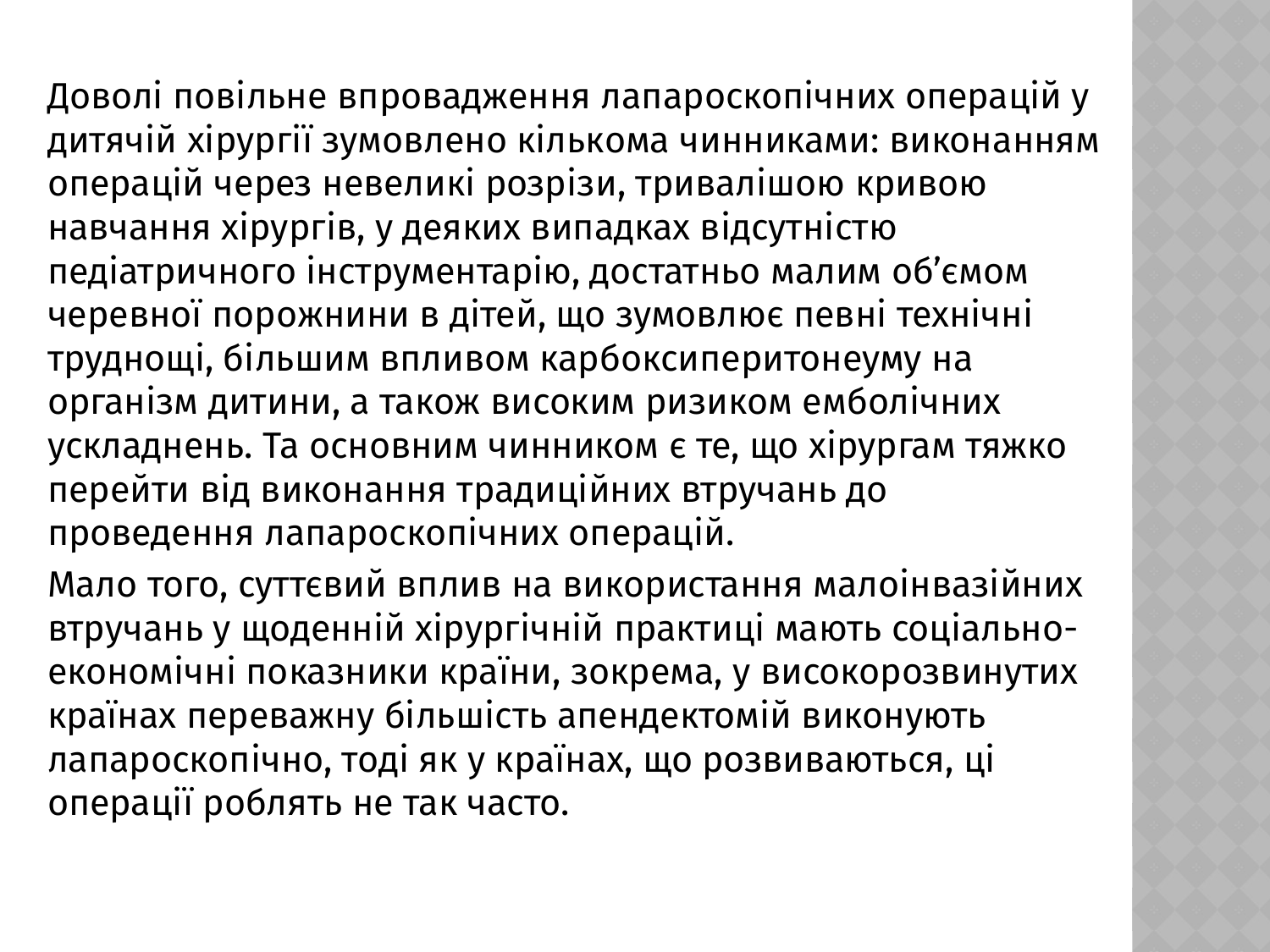

Доволі повільне впровадження лапароскопічних операцій у дитячій хірургії зумовлено кількома чинниками: виконанням операцій через невеликі розрізи, тривалішою кривою навчання хірургів, у деяких випадках відсутністю педіатричного інструментарію, достатньо малим об’ємом черевної порожнини в дітей, що зумовлює певні технічні труднощі, більшим впливом карбоксиперитонеуму на організм дитини, а також високим ризиком емболічних ускладнень. Та основним чинником є те, що хірургам тяжко перейти від виконання традиційних втручань до проведення лапароскопічних операцій.
Мало того, суттєвий вплив на використання малоінвазійних втручань у щоденній хірургічній практиці мають соціально-економічні показники країни, зокрема, у високорозвинутих країнах переважну більшість апендектомій виконують лапароскопічно, тоді як у країнах, що розвиваються, ці операції роблять не так часто.